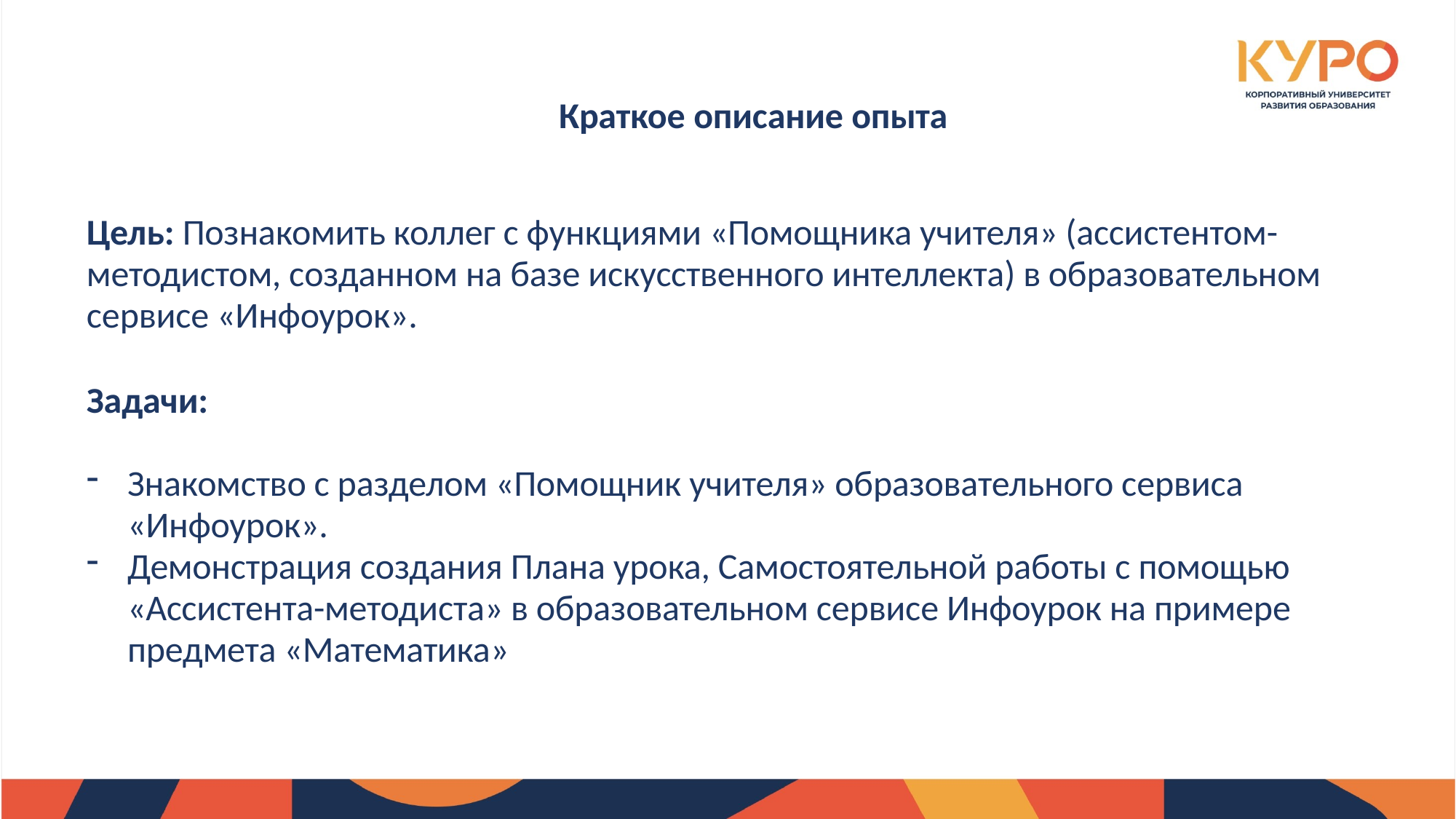

# Краткое описание опыта
Цель: Познакомить коллег с функциями «Помощника учителя» (ассистентом-методистом, созданном на базе искусственного интеллекта) в образовательном сервисе «Инфоурок».

Задачи:

Знакомство с разделом «Помощник учителя» образовательного сервиса «Инфоурок».
Демонстрация создания Плана урока, Самостоятельной работы с помощью «Ассистента-методиста» в образовательном сервисе Инфоурок на примере предмета «Математика»